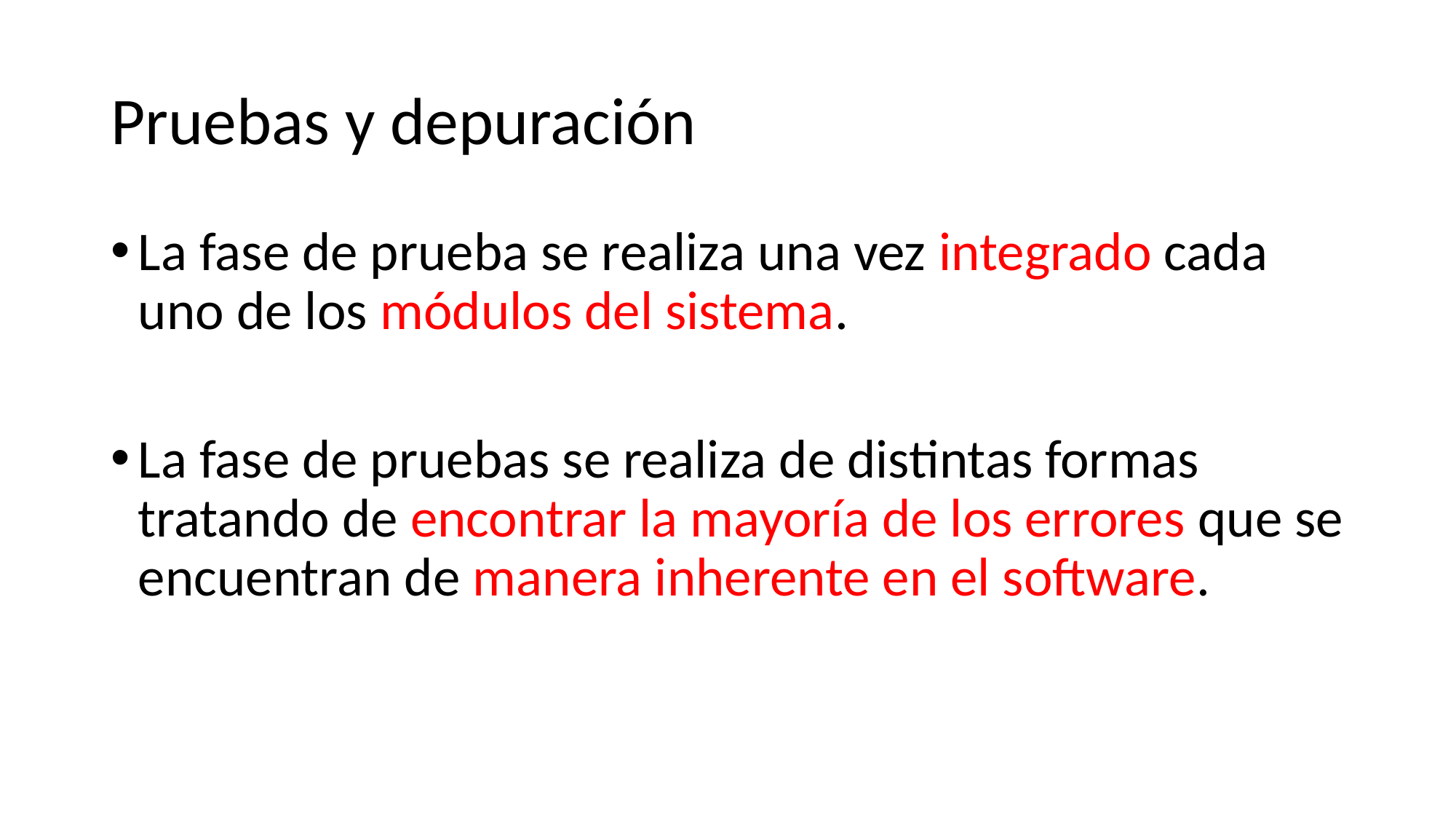

# Pruebas y depuración
La fase de prueba se realiza una vez integrado cada uno de los módulos del sistema.

La fase de pruebas se realiza de distintas formas tratando de encontrar la mayoría de los errores que se encuentran de manera inherente en el software.